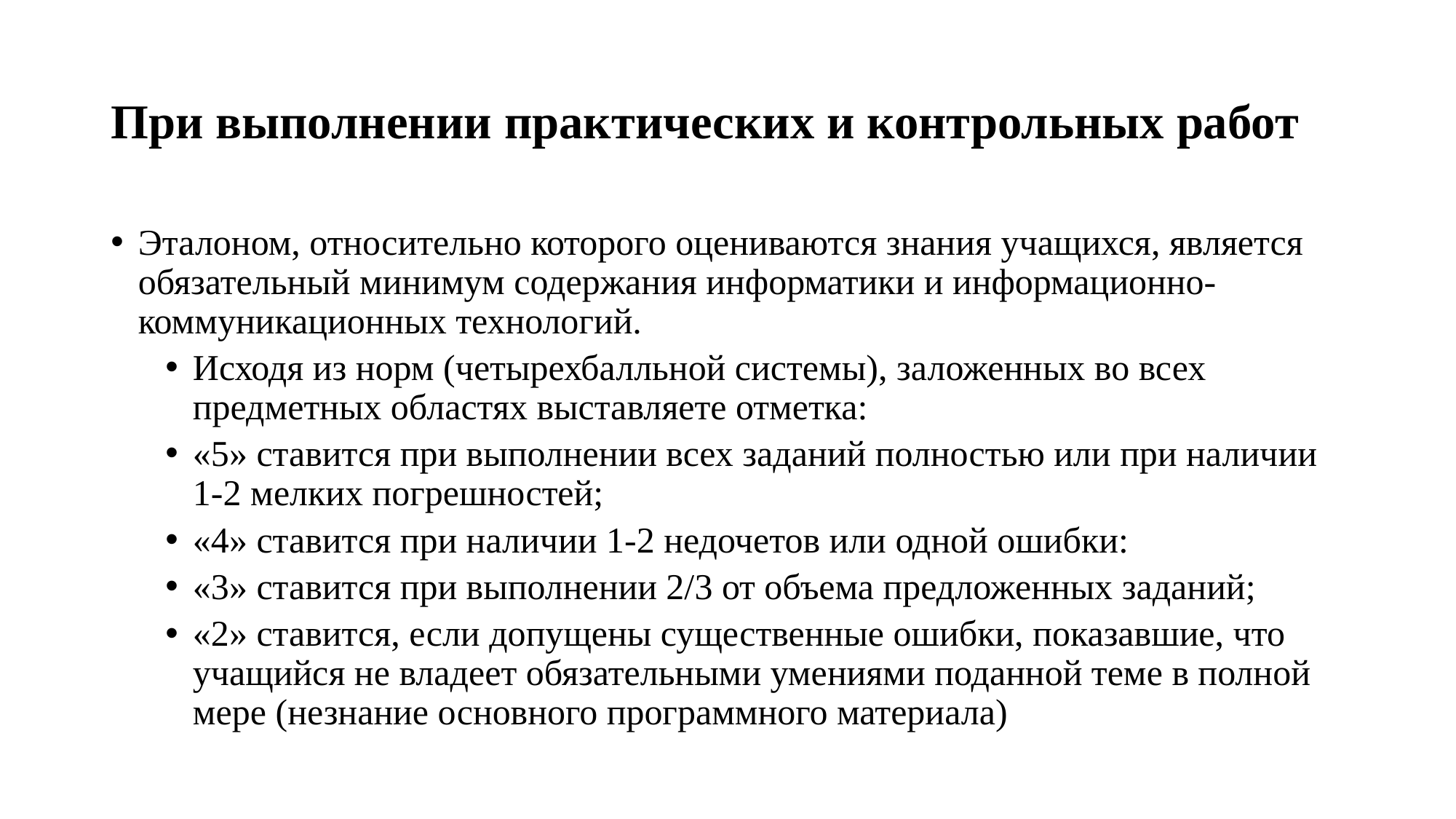

# При выполнении практических и контрольных работ
Эталоном, относительно которого оцениваются знания учащихся, является обязательный минимум содержания информатики и информационно-коммуникационных технологий.
Исходя из норм (четырехбалльной системы), заложенных во всех предметных областях выставляете отметка:
«5» ставится при выполнении всех заданий полностью или при наличии 1-2 мелких погрешностей;
«4» ставится при наличии 1-2 недочетов или одной ошибки:
«3» ставится при выполнении 2/3 от объема предложенных заданий;
«2» ставится, если допущены существенные ошибки, показавшие, что учащийся не владеет обязательными умениями поданной теме в полной мере (незнание основного программного материала)